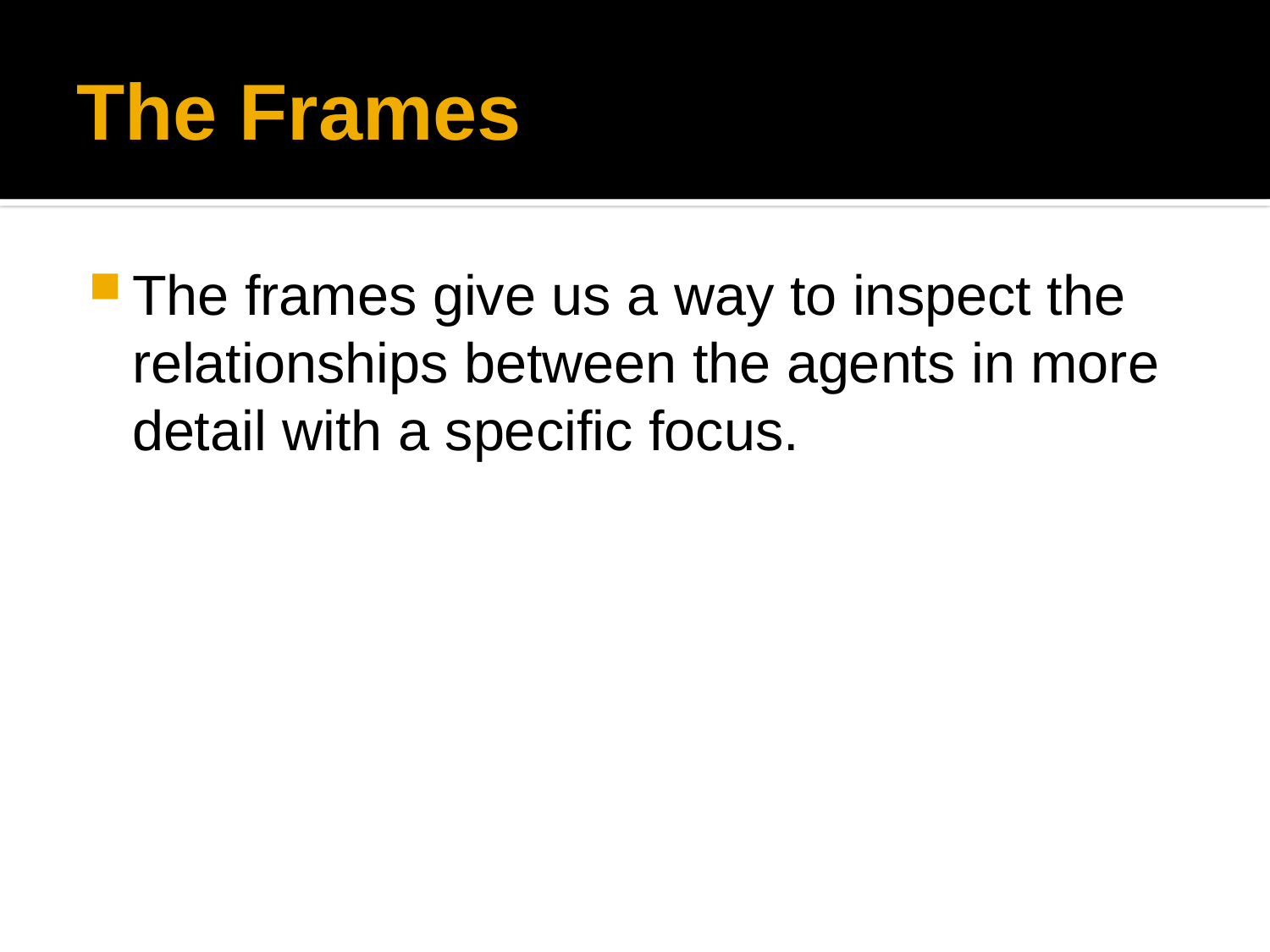

# The Frames
The frames give us a way to inspect the relationships between the agents in more detail with a specific focus.